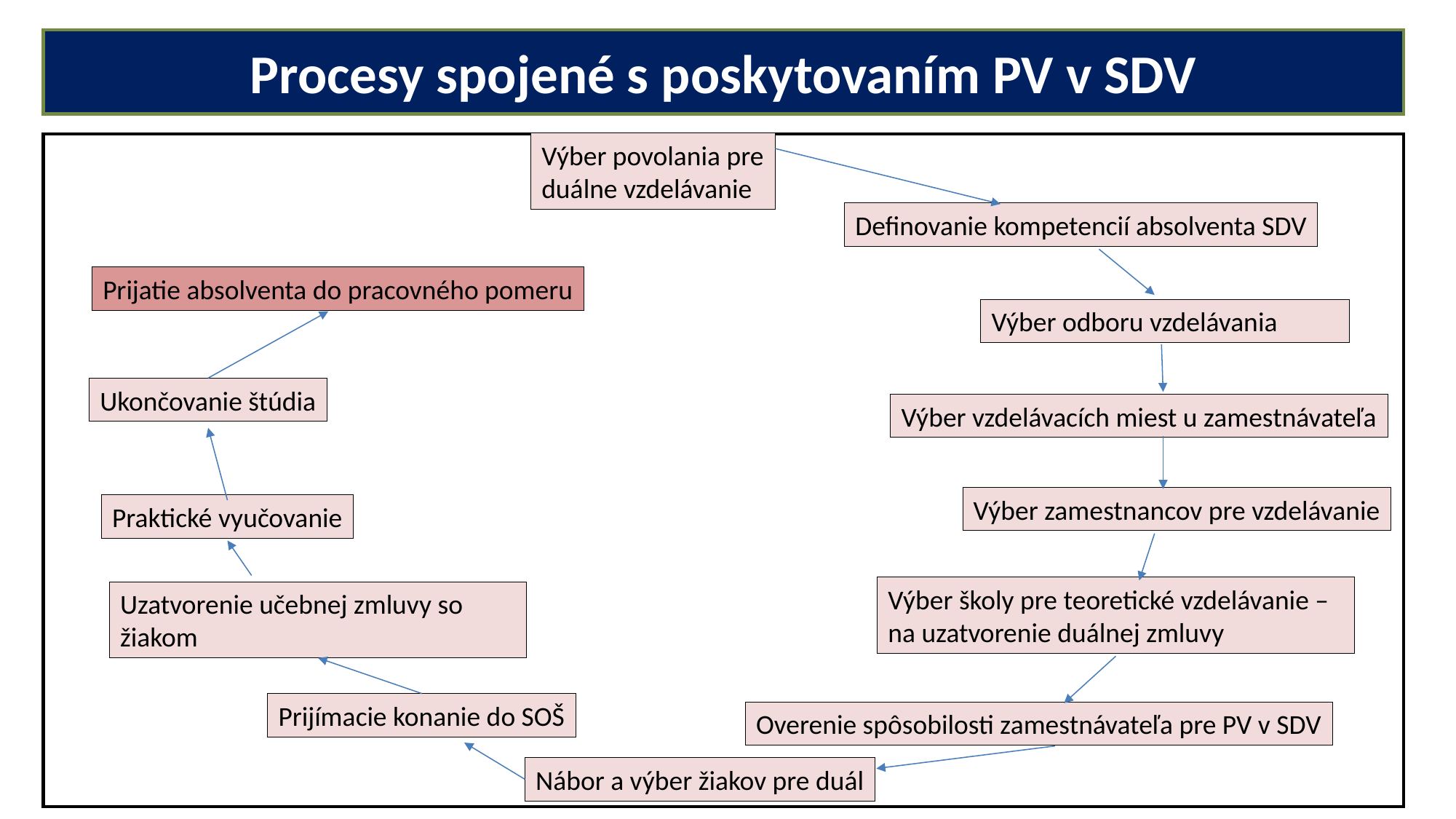

# Procesy spojené s poskytovaním PV v SDV
Výber povolania pre duálne vzdelávanie
ddd
Definovanie kompetencií absolventa SDV
Prijatie absolventa do pracovného pomeru
Výber odboru vzdelávania
Ukončovanie štúdia
Výber vzdelávacích miest u zamestnávateľa
Výber zamestnancov pre vzdelávanie
Praktické vyučovanie
Výber školy pre teoretické vzdelávanie – na uzatvorenie duálnej zmluvy
Uzatvorenie učebnej zmluvy so žiakom
Prijímacie konanie do SOŠ
Overenie spôsobilosti zamestnávateľa pre PV v SDV
Nábor a výber žiakov pre duál